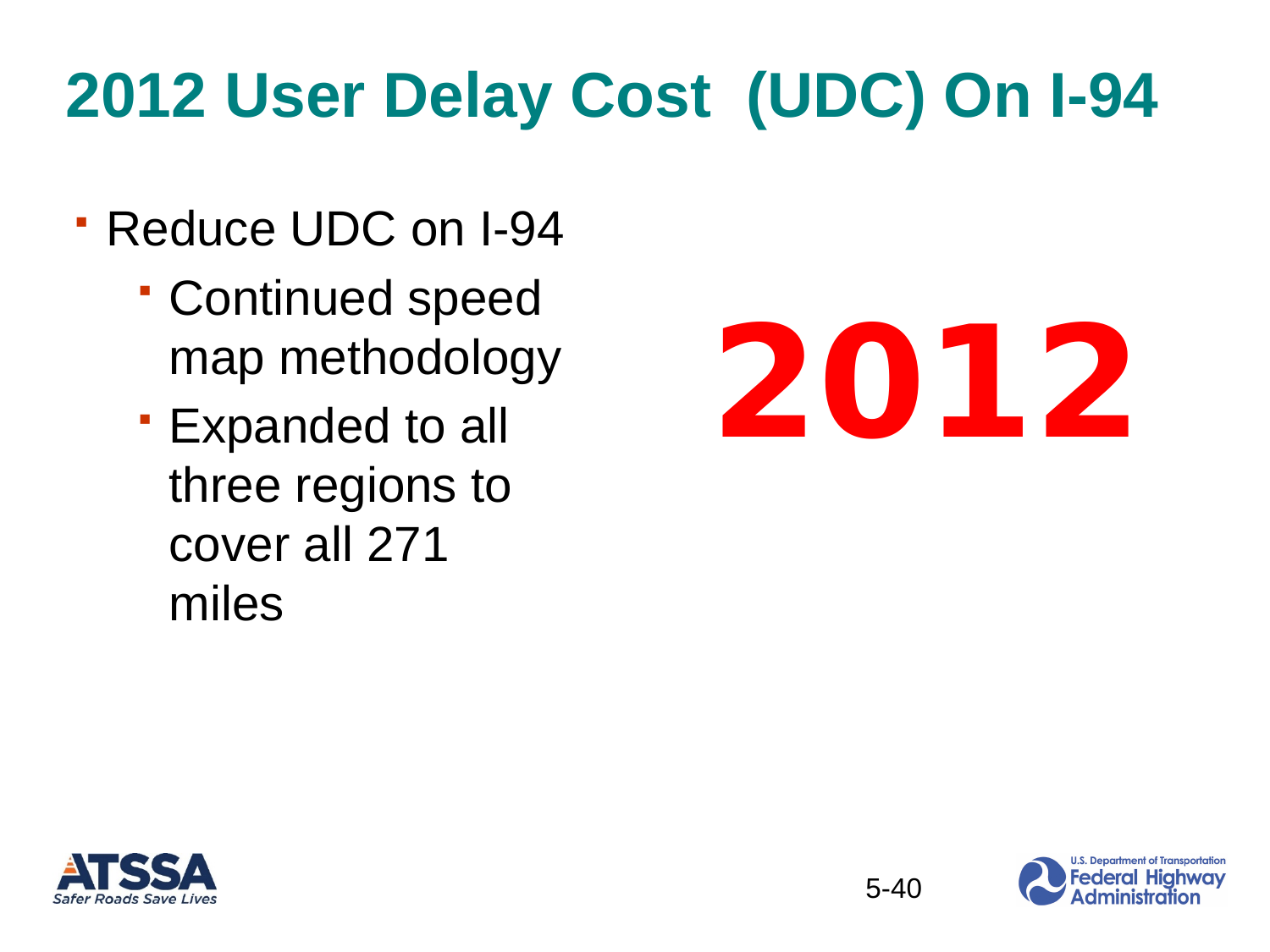

# 2012 User Delay Cost  (UDC) On I-94
Reduce UDC on I-94
Continued speed map methodology
Expanded to all three regions to cover all 271 miles

2012